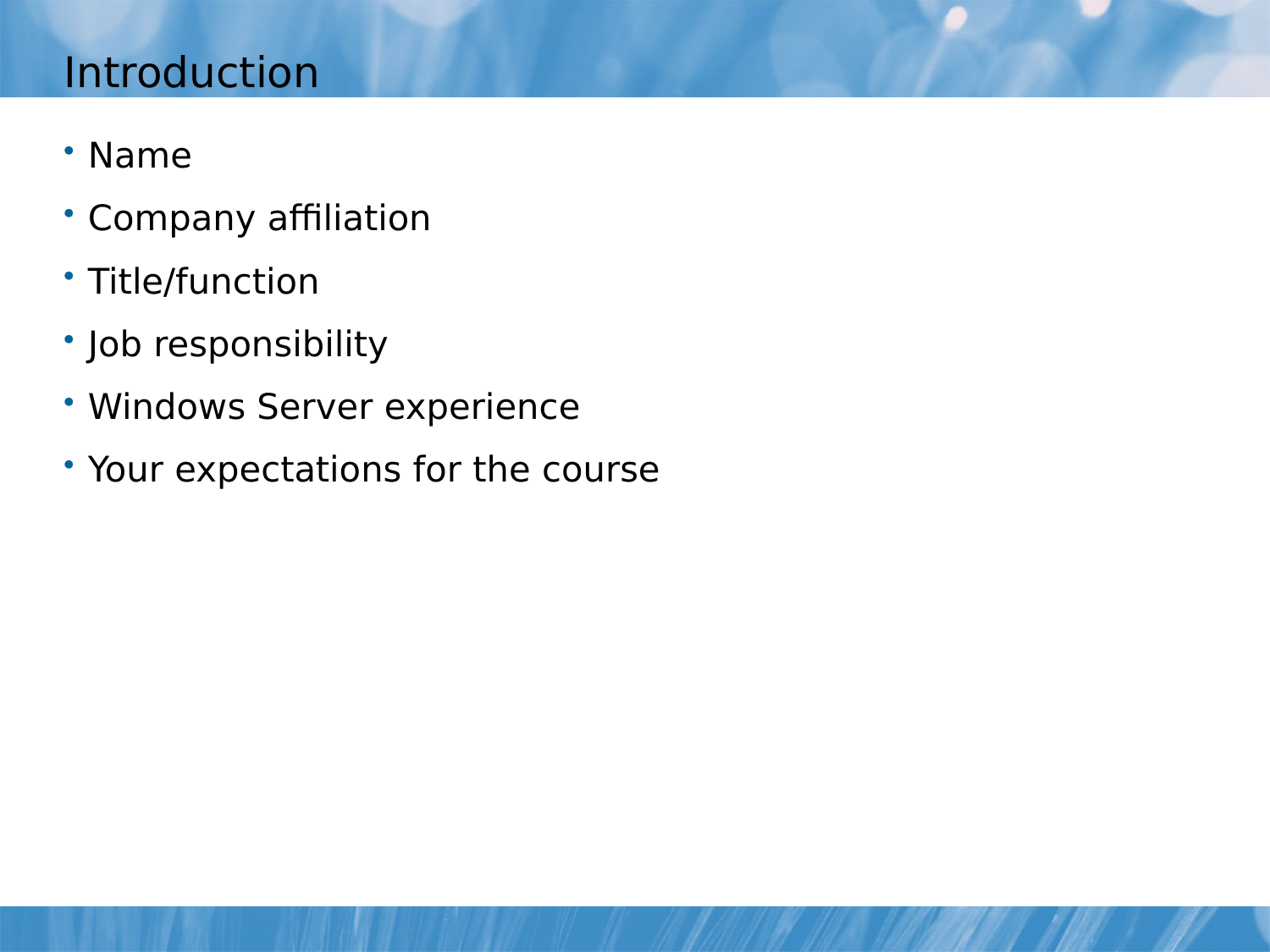

# Introduction
Name
Company affiliation
Title/function
Job responsibility
Windows Server experience
Your expectations for the course